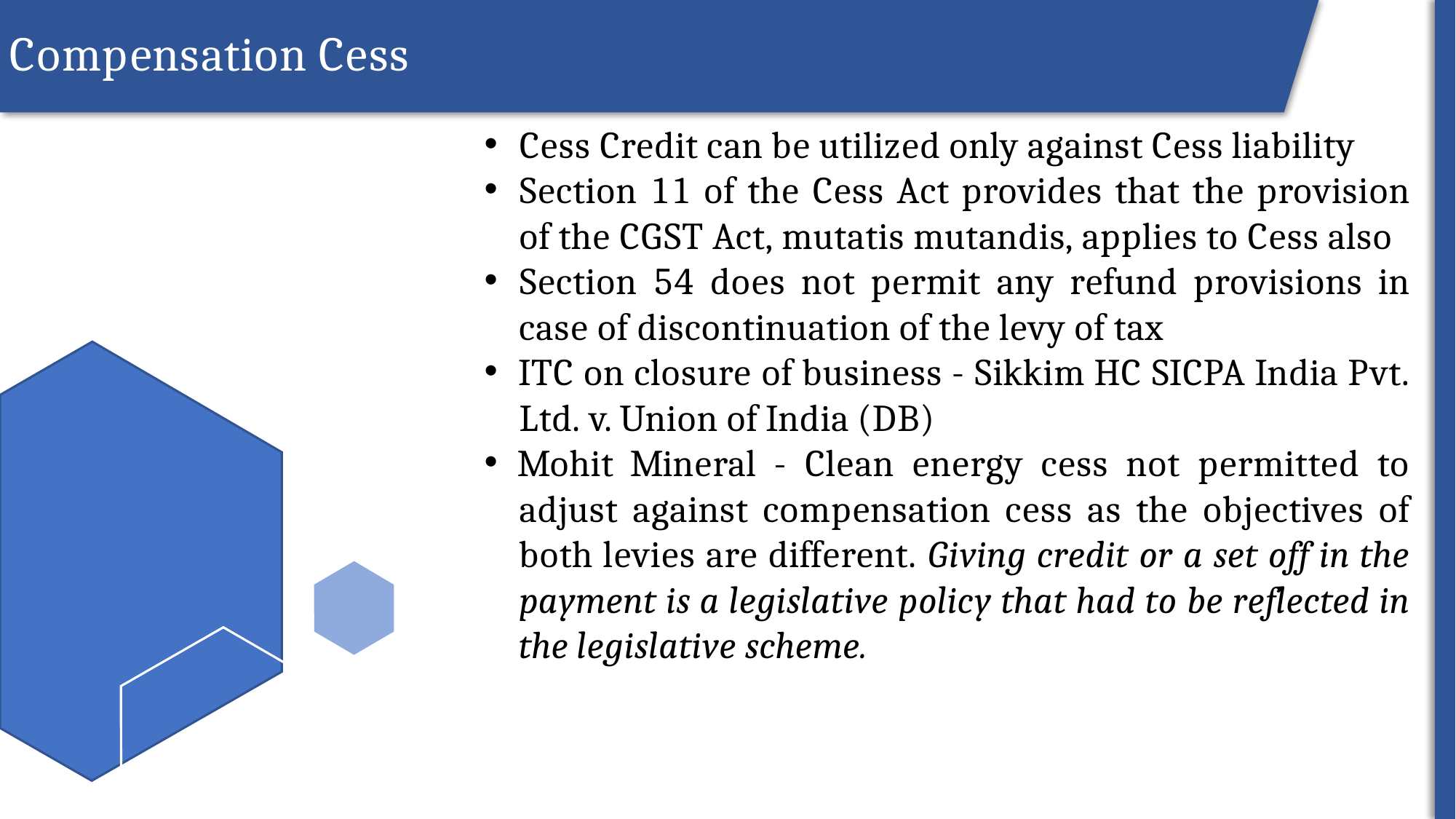

Compensation Cess
Cess Credit can be utilized only against Cess liability
Section 11 of the Cess Act provides that the provision of the CGST Act, mutatis mutandis, applies to Cess also
Section 54 does not permit any refund provisions in case of discontinuation of the levy of tax
ITC on closure of business - Sikkim HC SICPA India Pvt. Ltd. v. Union of India (DB)
Mohit Mineral - Clean energy cess not permitted to adjust against compensation cess as the objectives of both levies are different. Giving credit or a set off in the payment is a legislative policy that had to be reflected in the legislative scheme.

ROI
27